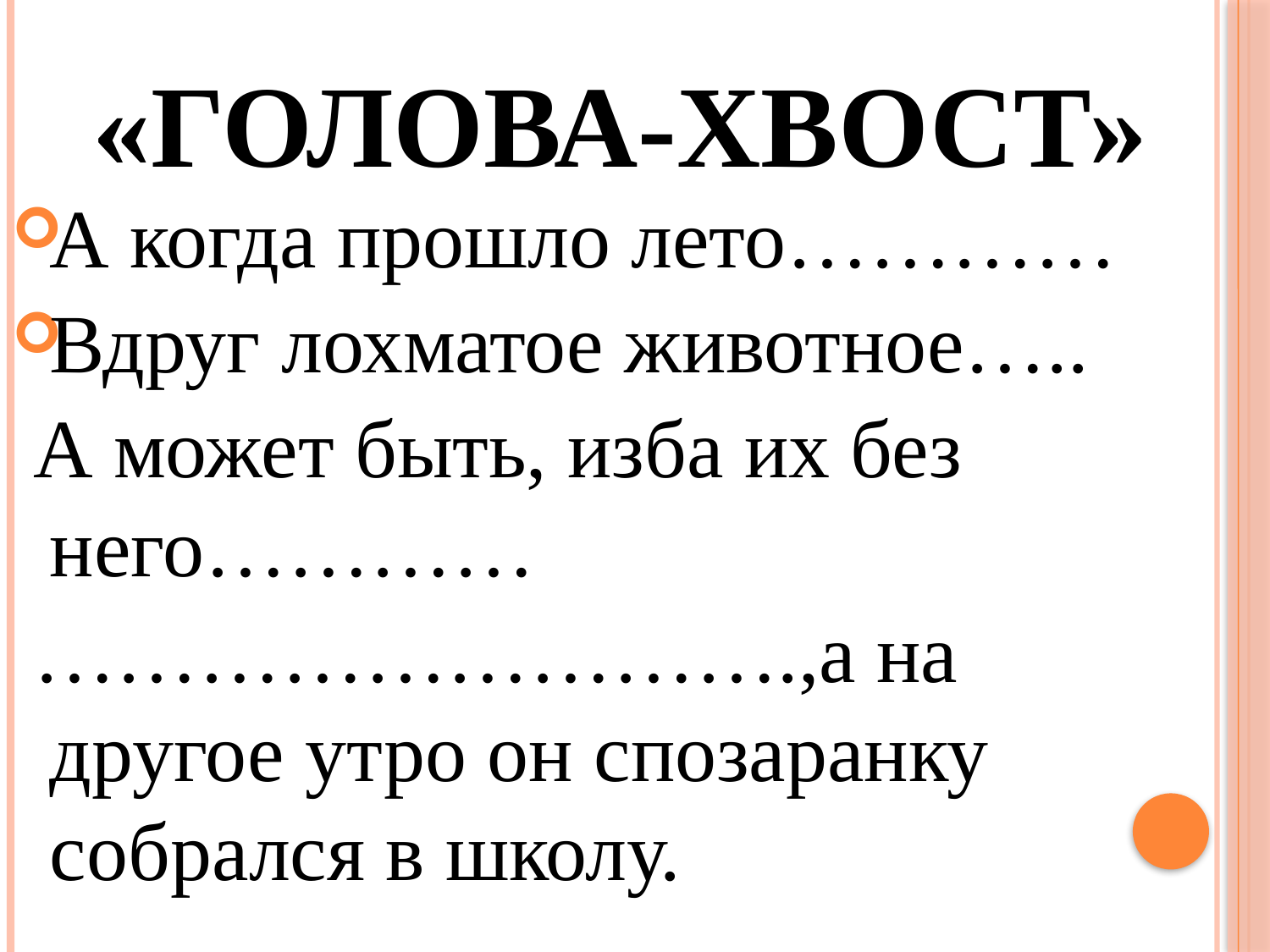

# «Голова-хвост»
А когда прошло лето…………
Вдруг лохматое животное…..
 А может быть, изба их без него…………
 ……………………….,а на другое утро он спозаранку собрался в школу.